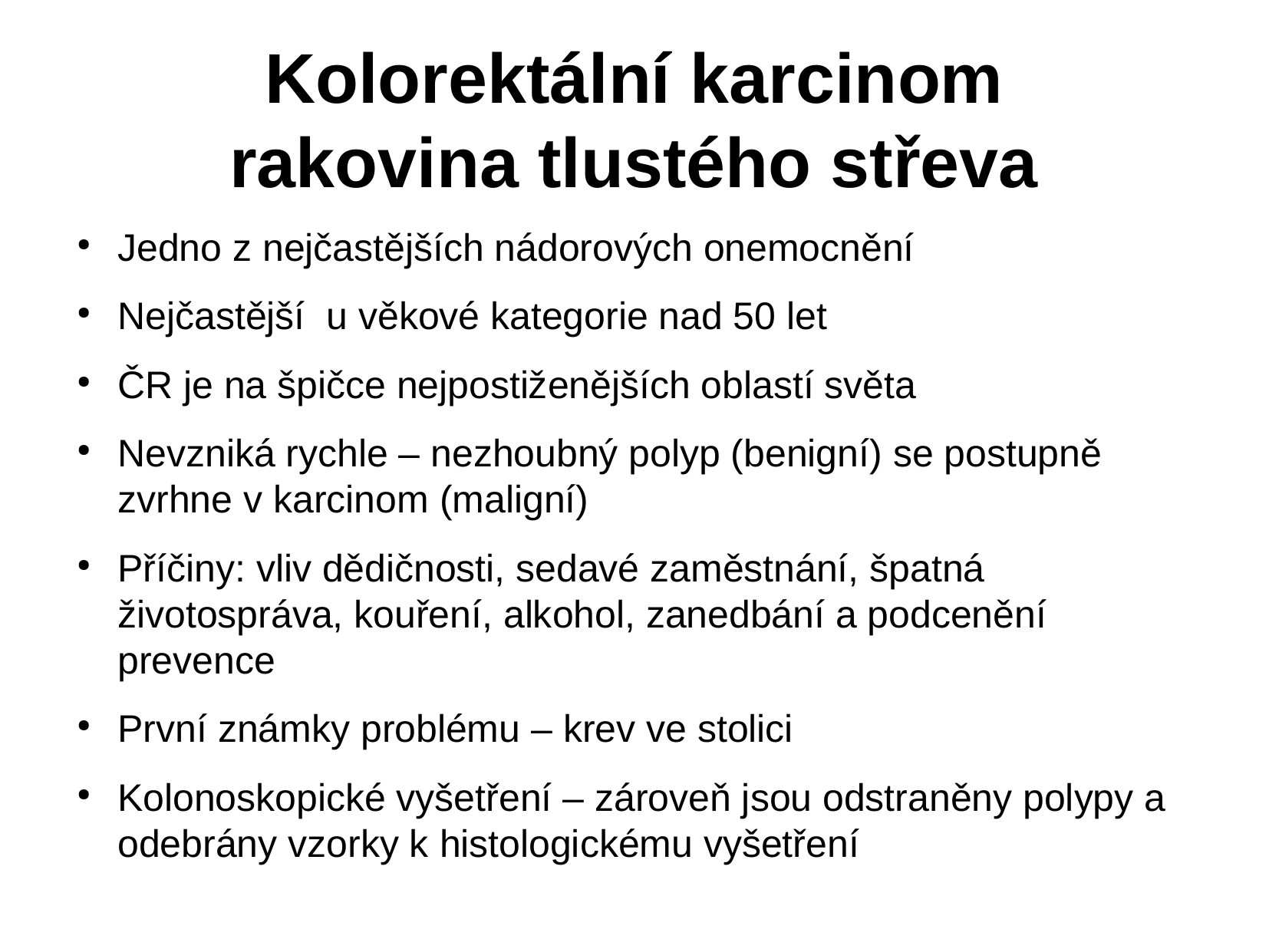

# Kolorektální karcinom rakovina tlustého střeva
Jedno z nejčastějších nádorových onemocnění
Nejčastější  u věkové kategorie nad 50 let
ČR je na špičce nejpostiženějších oblastí světa
Nevzniká rychle – nezhoubný polyp (benigní) se postupně zvrhne v karcinom (maligní)
Příčiny: vliv dědičnosti, sedavé zaměstnání, špatná životospráva, kouření, alkohol, zanedbání a podcenění prevence
První známky problému – krev ve stolici
Kolonoskopické vyšetření – zároveň jsou odstraněny polypy a odebrány vzorky k histologickému vyšetření